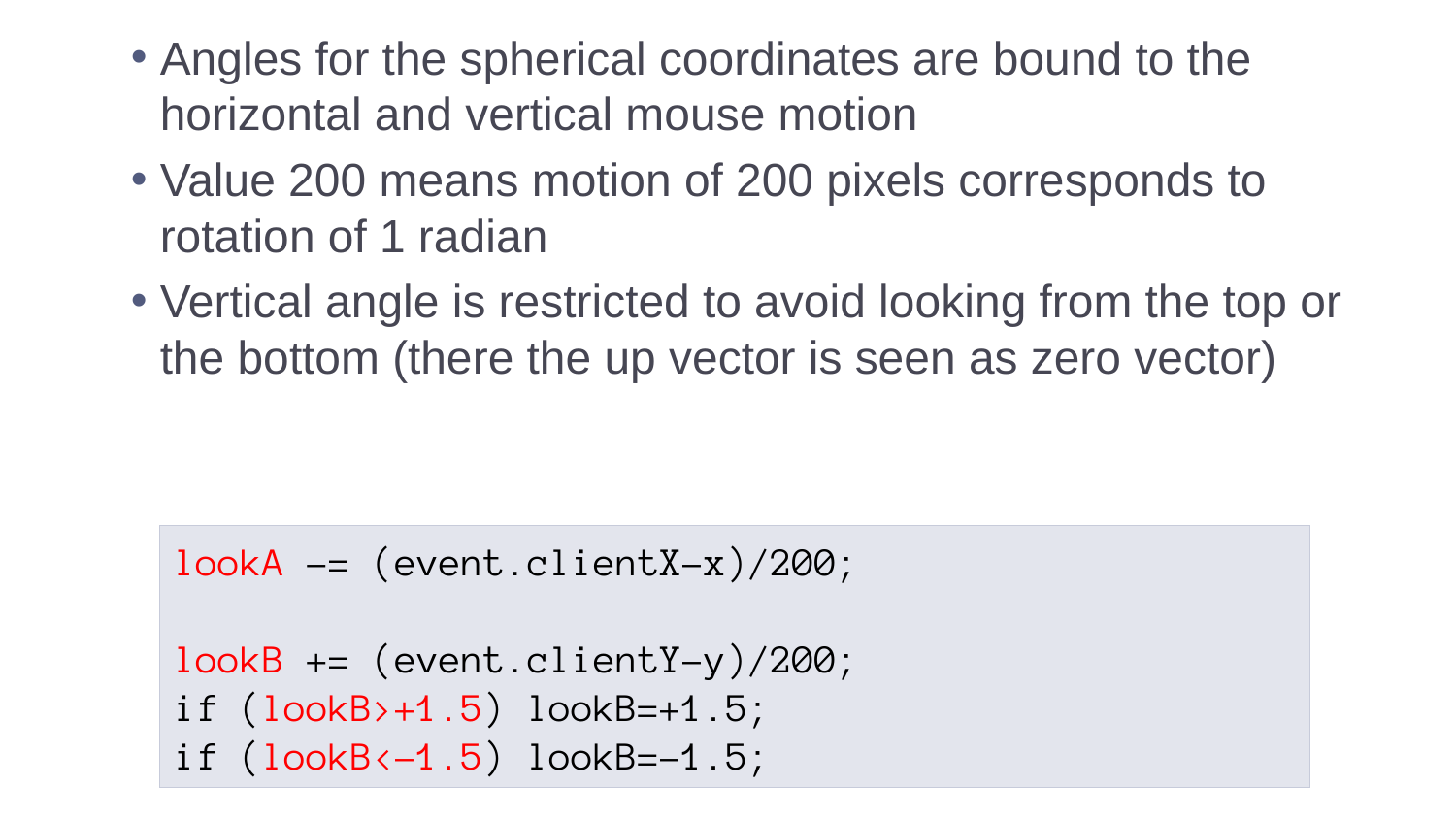

Angles for the spherical coordinates are bound to the horizontal and vertical mouse motion
Value 200 means motion of 200 pixels corresponds to rotation of 1 radian
Vertical angle is restricted to avoid looking from the top or the bottom (there the up vector is seen as zero vector)
lookA -= (event.clientX-x)/200;

lookB += (event.clientY-y)/200;
if (lookB>+1.5) lookB=+1.5;
if (lookB<-1.5) lookB=-1.5;